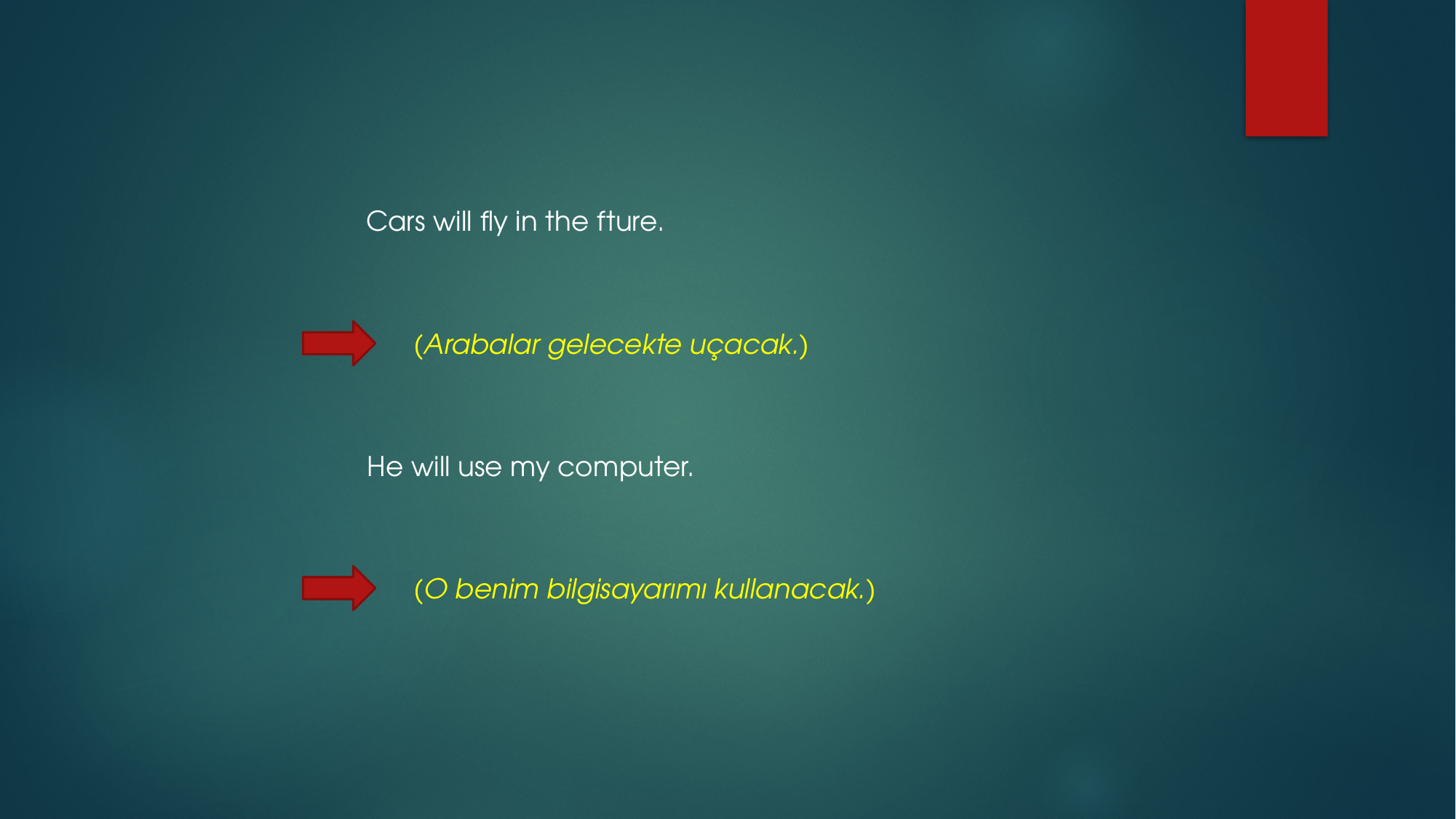

Cars will fly in the fture.

(Arabalar gelecekte uçacak.)
He will use my computer.

(O benim bilgisayarımı kullanacak.)